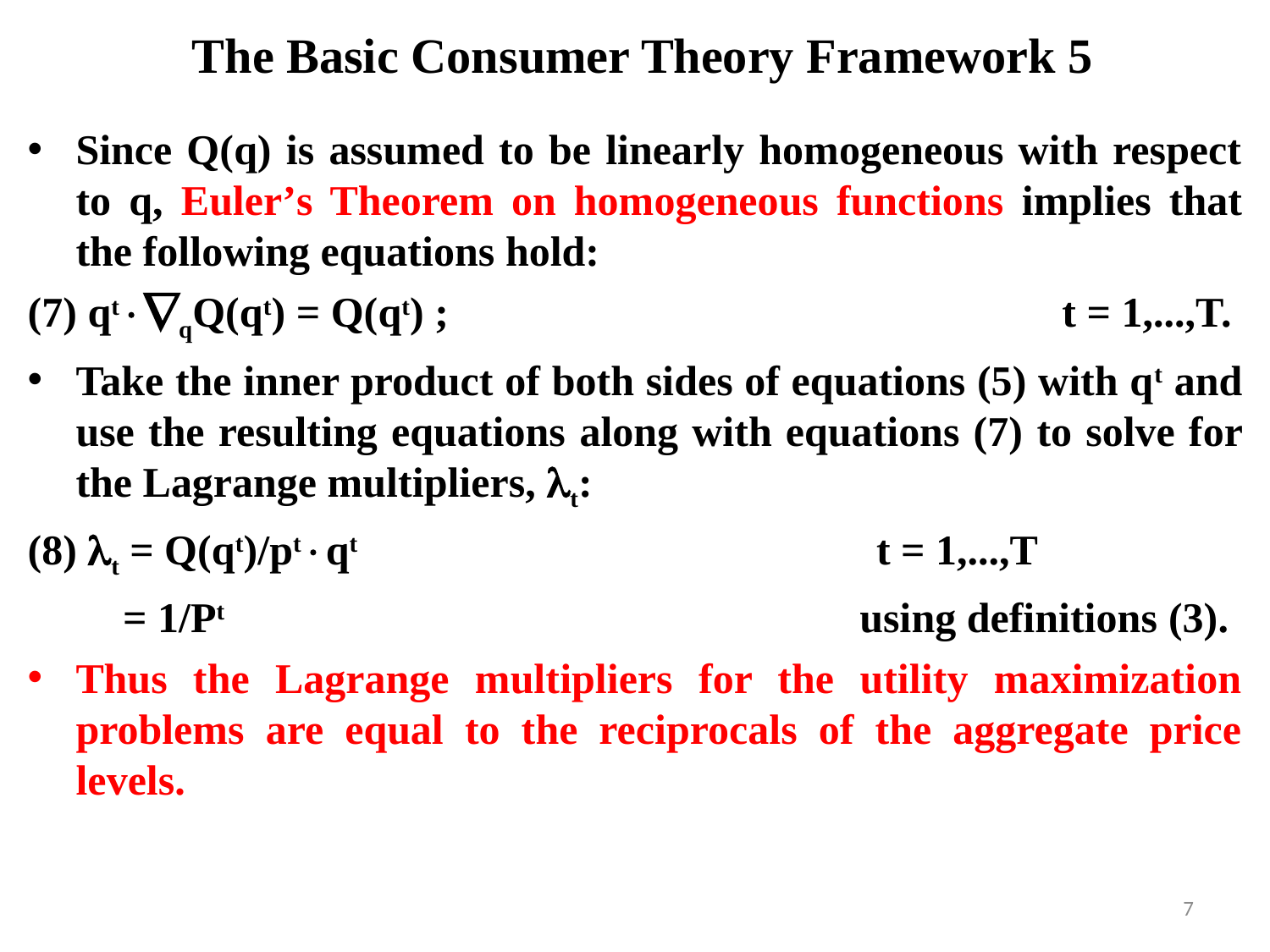

# The Basic Consumer Theory Framework 5
Since Q(q) is assumed to be linearly homogeneous with respect to q, Euler’s Theorem on homogeneous functions implies that the following equations hold:
(7) qt⋅∇qQ(qt) = Q(qt) ;                                                          t = 1,...,T.
Take the inner product of both sides of equations (5) with qt and use the resulting equations along with equations (7) to solve for the Lagrange multipliers, λt:
(8) λt = Q(qt)/pt⋅qt                                                 t = 1,...,T
         = 1/Pt                                                            using definitions (3).
Thus the Lagrange multipliers for the utility maximization problems are equal to the reciprocals of the aggregate price levels.

7